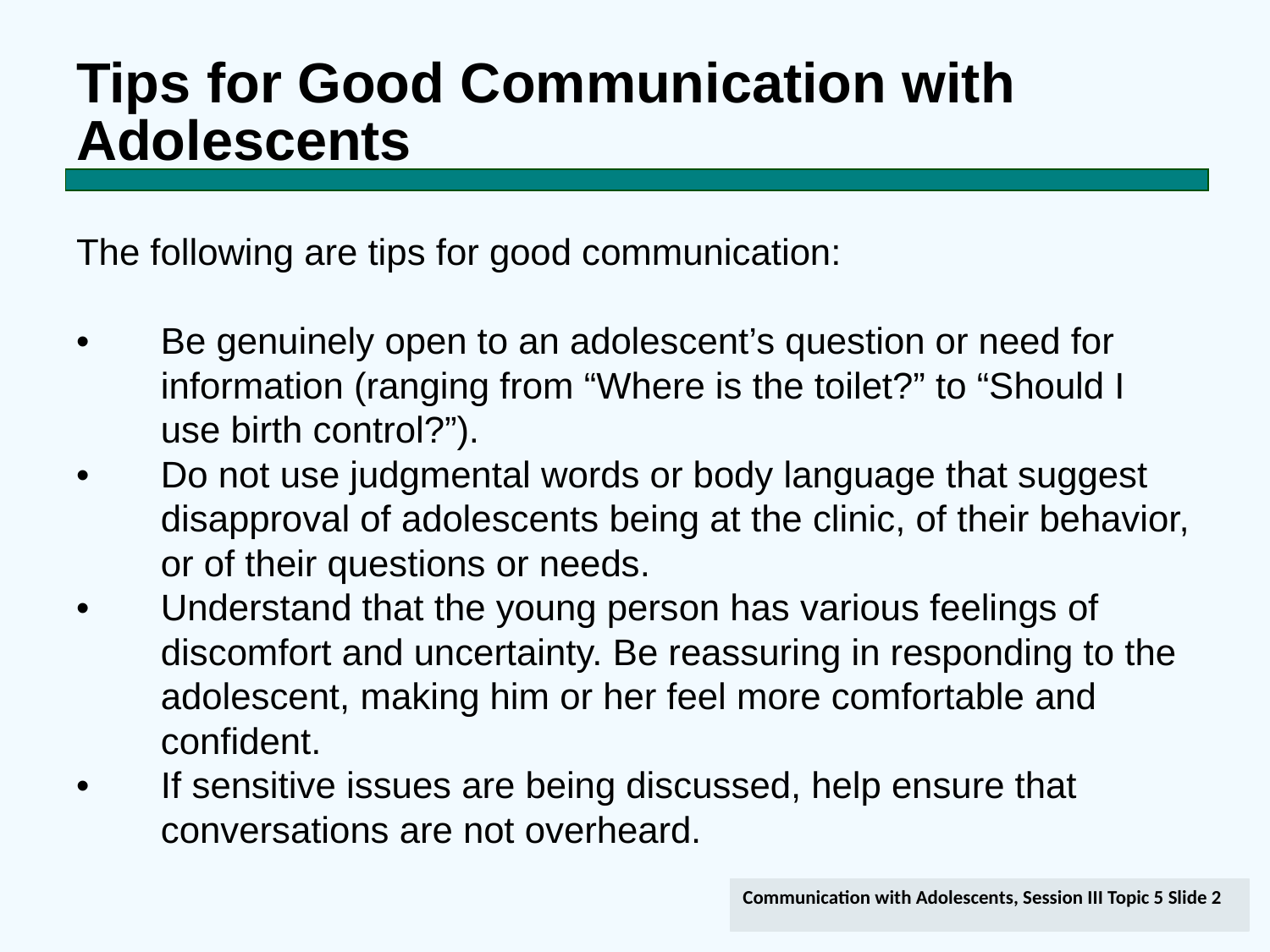

# Tips for Good Communication with Adolescents
The following are tips for good communication:

•	Be genuinely open to an adolescent’s question or need for information (ranging from “Where is the toilet?” to “Should I use birth control?”).
•	Do not use judgmental words or body language that suggest disapproval of adolescents being at the clinic, of their behavior, or of their questions or needs.
•	Understand that the young person has various feelings of discomfort and uncertainty. Be reassuring in responding to the adolescent, making him or her feel more comfortable and confident.
•	If sensitive issues are being discussed, help ensure that conversations are not overheard.

Communication with Adolescents, Session III Topic 5 Slide 2